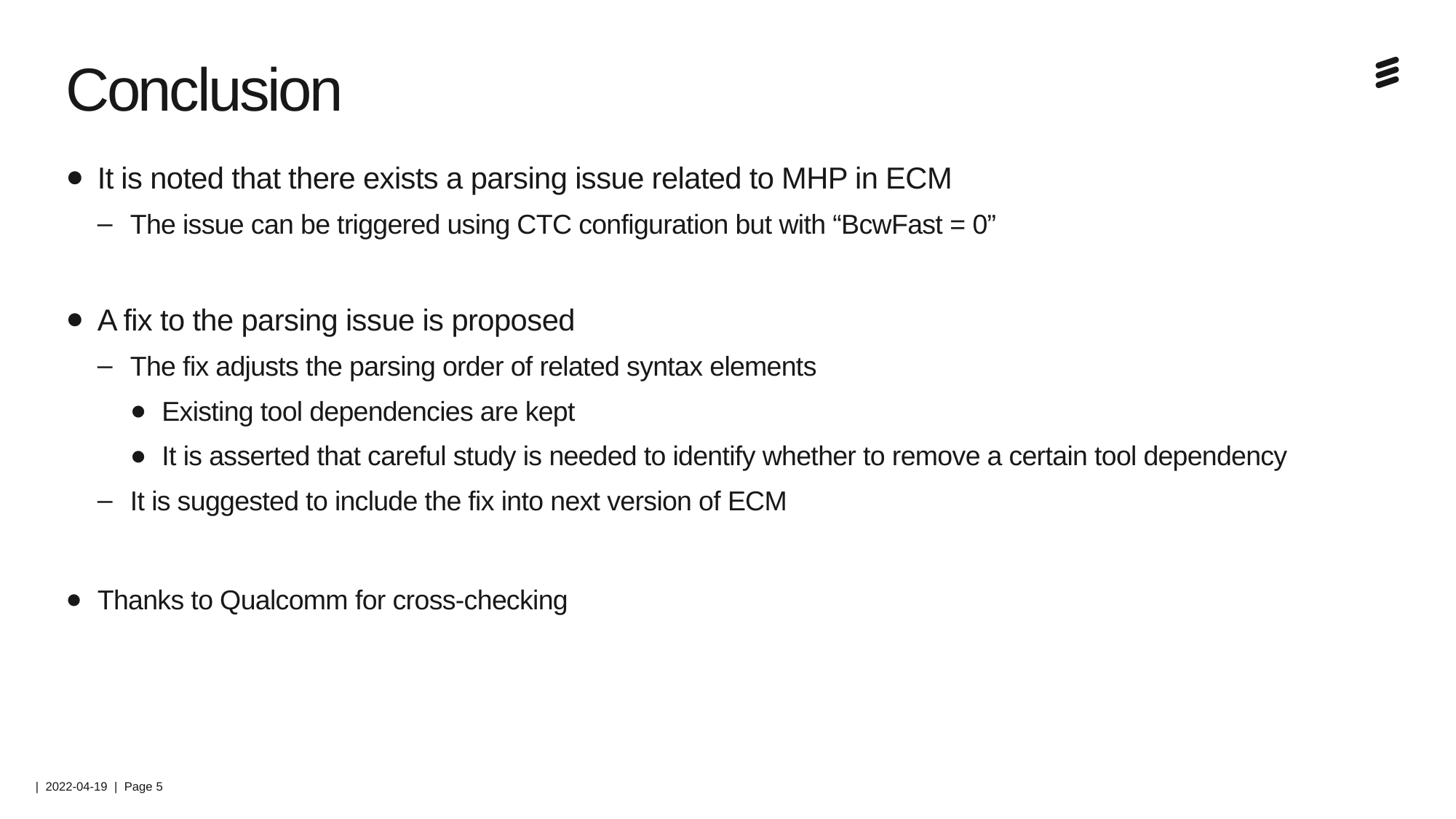

# Conclusion
It is noted that there exists a parsing issue related to MHP in ECM
The issue can be triggered using CTC configuration but with “BcwFast = 0”

A fix to the parsing issue is proposed
The fix adjusts the parsing order of related syntax elements
Existing tool dependencies are kept
It is asserted that careful study is needed to identify whether to remove a certain tool dependency
It is suggested to include the fix into next version of ECM

Thanks to Qualcomm for cross-checking